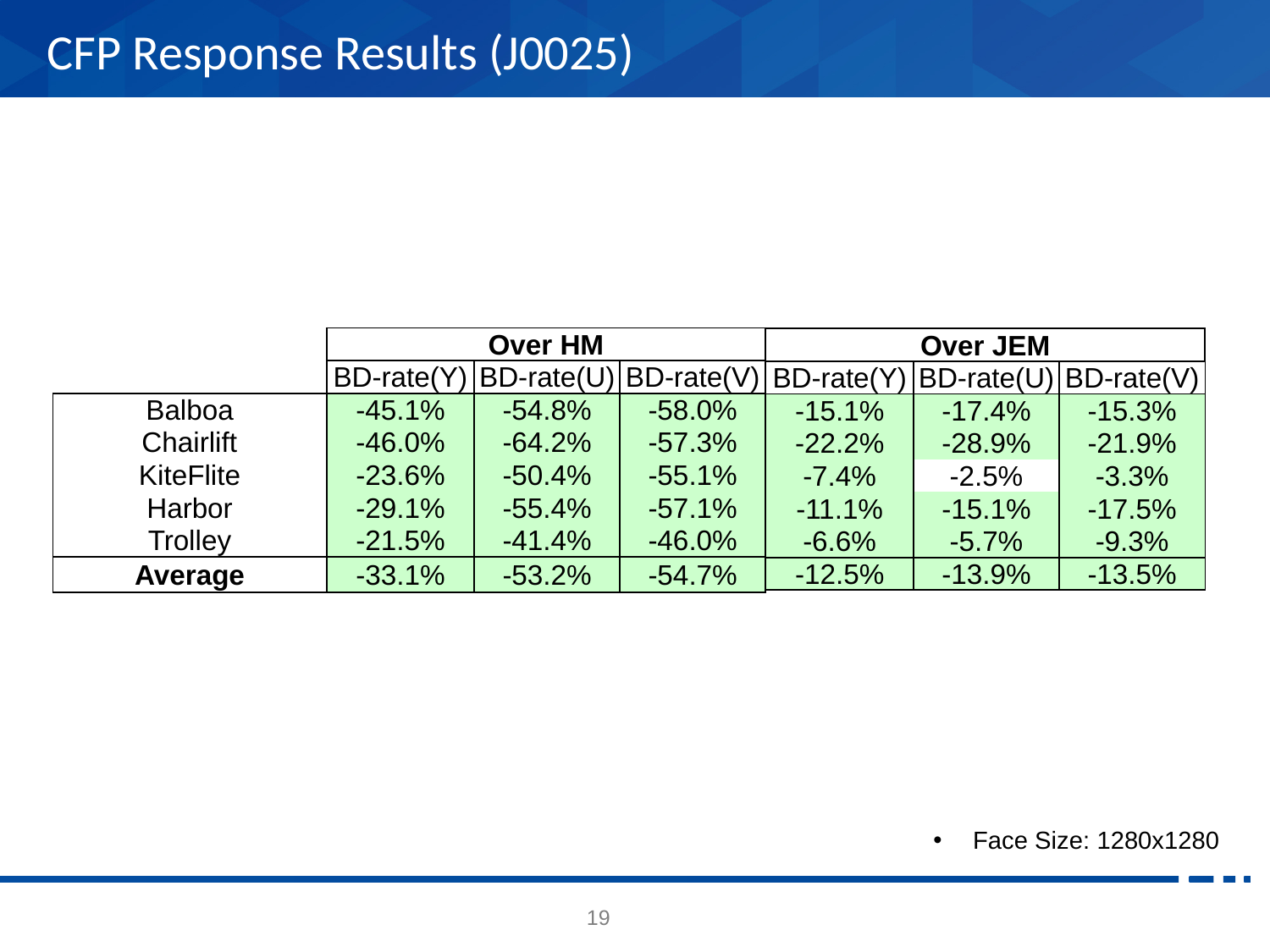

# CFP Response Results (J0025)
|  | Over HM |  |  |
| --- | --- | --- | --- |
|  | BD-rate(Y) | BD-rate(U) | BD-rate(V) |
| Balboa | -45.1% | -54.8% | -58.0% |
| Chairlift | -46.0% | -64.2% | -57.3% |
| KiteFlite | -23.6% | -50.4% | -55.1% |
| Harbor | -29.1% | -55.4% | -57.1% |
| Trolley | -21.5% | -41.4% | -46.0% |
| Average | -33.1% | -53.2% | -54.7% |
| Over JEM |  |  |
| --- | --- | --- |
| BD-rate(Y) | BD-rate(U) | BD-rate(V) |
| -15.1% | -17.4% | -15.3% |
| -22.2% | -28.9% | -21.9% |
| -7.4% | -2.5% | -3.3% |
| -11.1% | -15.1% | -17.5% |
| -6.6% | -5.7% | -9.3% |
| -12.5% | -13.9% | -13.5% |
Face Size: 1280x1280